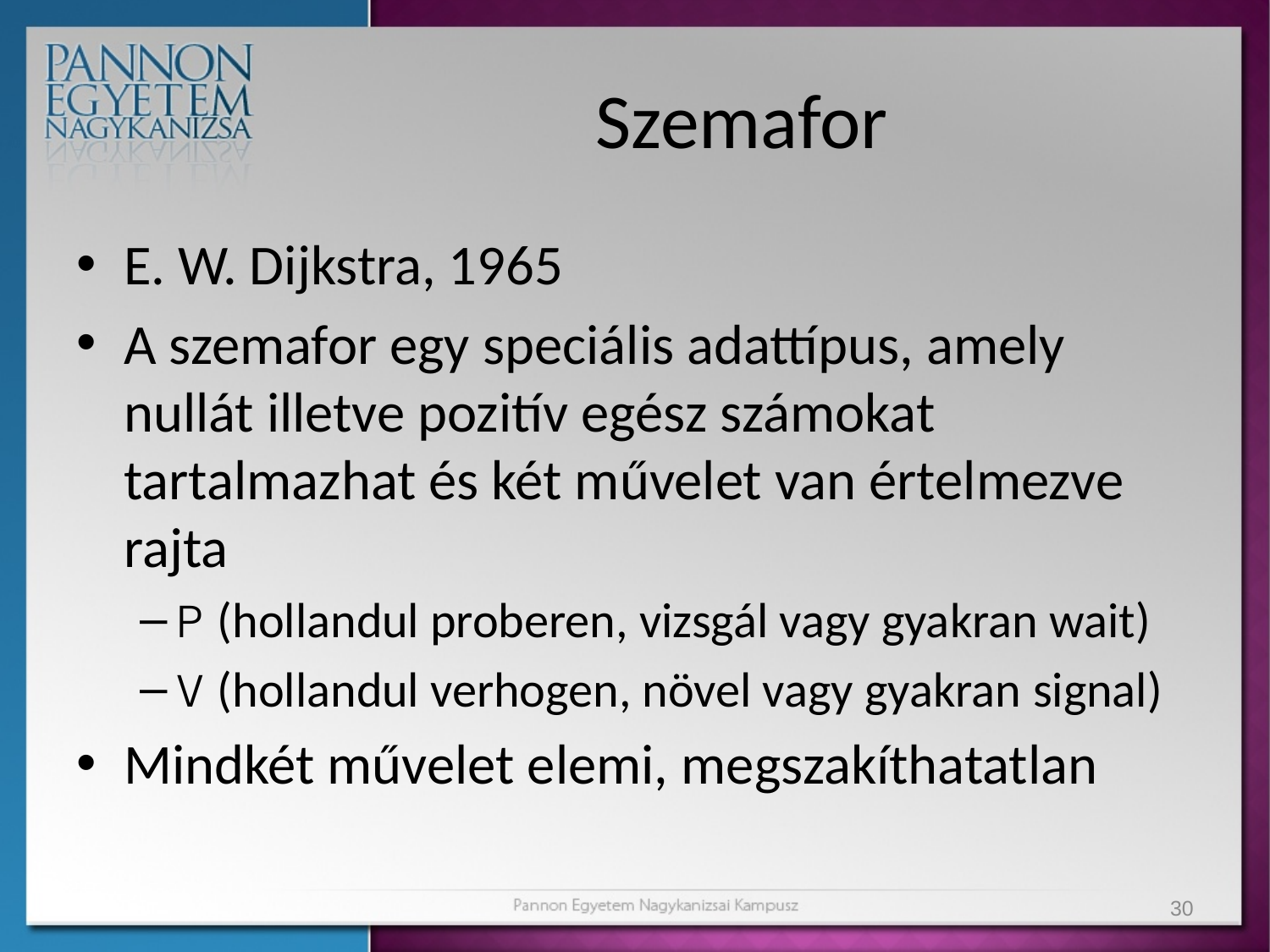

# Szemafor
E. W. Dijkstra, 1965
A szemafor egy speciális adattípus, amely nullát illetve pozitív egész számokat tartalmazhat és két művelet van értelmezve rajta
P (hollandul proberen, vizsgál vagy gyakran wait)
V (hollandul verhogen, növel vagy gyakran signal)
Mindkét művelet elemi, megszakíthatatlan
30